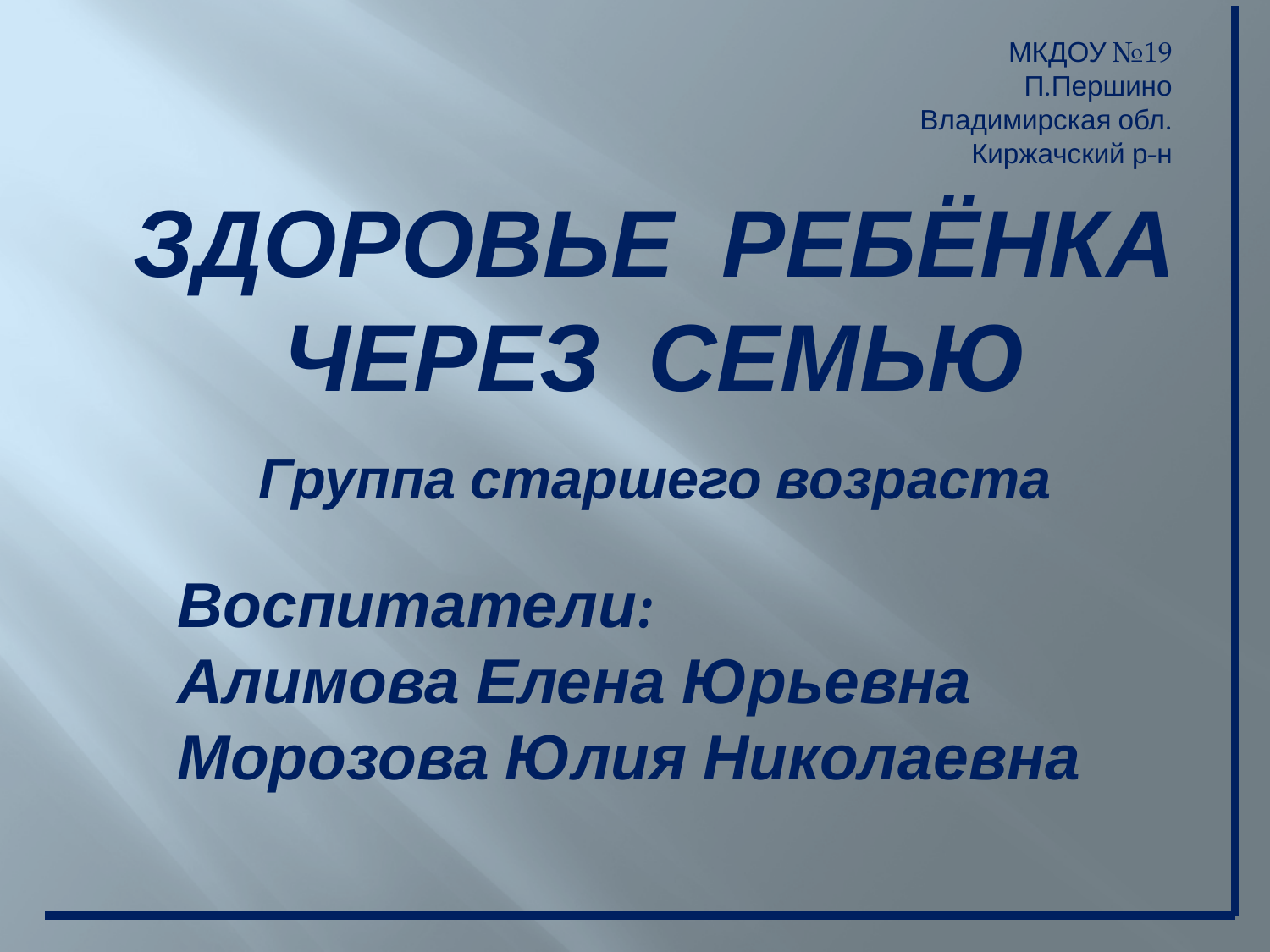

МКДОУ №19
П.Першино
Владимирская обл.
Киржачский р-н
ЗДОРОВЬЕ  РЕБЁНКА ЧЕРЕЗ  СЕМЬЮ
Группа старшего возраста
Воспитатели:
Алимова Елена Юрьевна
Морозова Юлия Николаевна